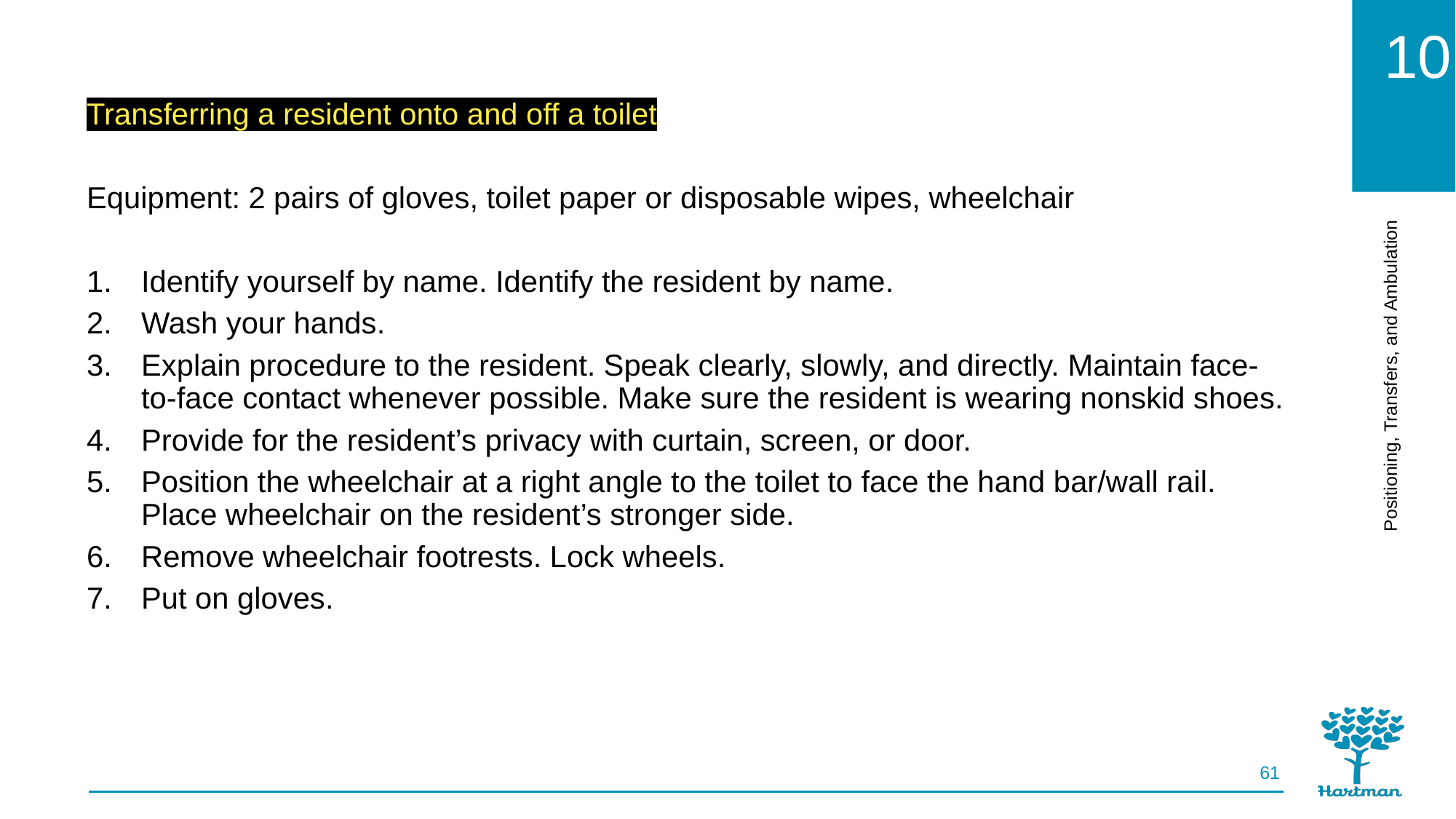

Transferring a resident onto and off a toilet

Equipment: 2 pairs of gloves, toilet paper or disposable wipes, wheelchair

Identify yourself by name. Identify the resident by name.
Wash your hands.
Explain procedure to the resident. Speak clearly, slowly, and directly. Maintain face-to-face contact whenever possible. Make sure the resident is wearing nonskid shoes.
Provide for the resident’s privacy with curtain, screen, or door.
Position the wheelchair at a right angle to the toilet to face the hand bar/wall rail. Place wheelchair on the resident’s stronger side.
Remove wheelchair footrests. Lock wheels.
Put on gloves.

61